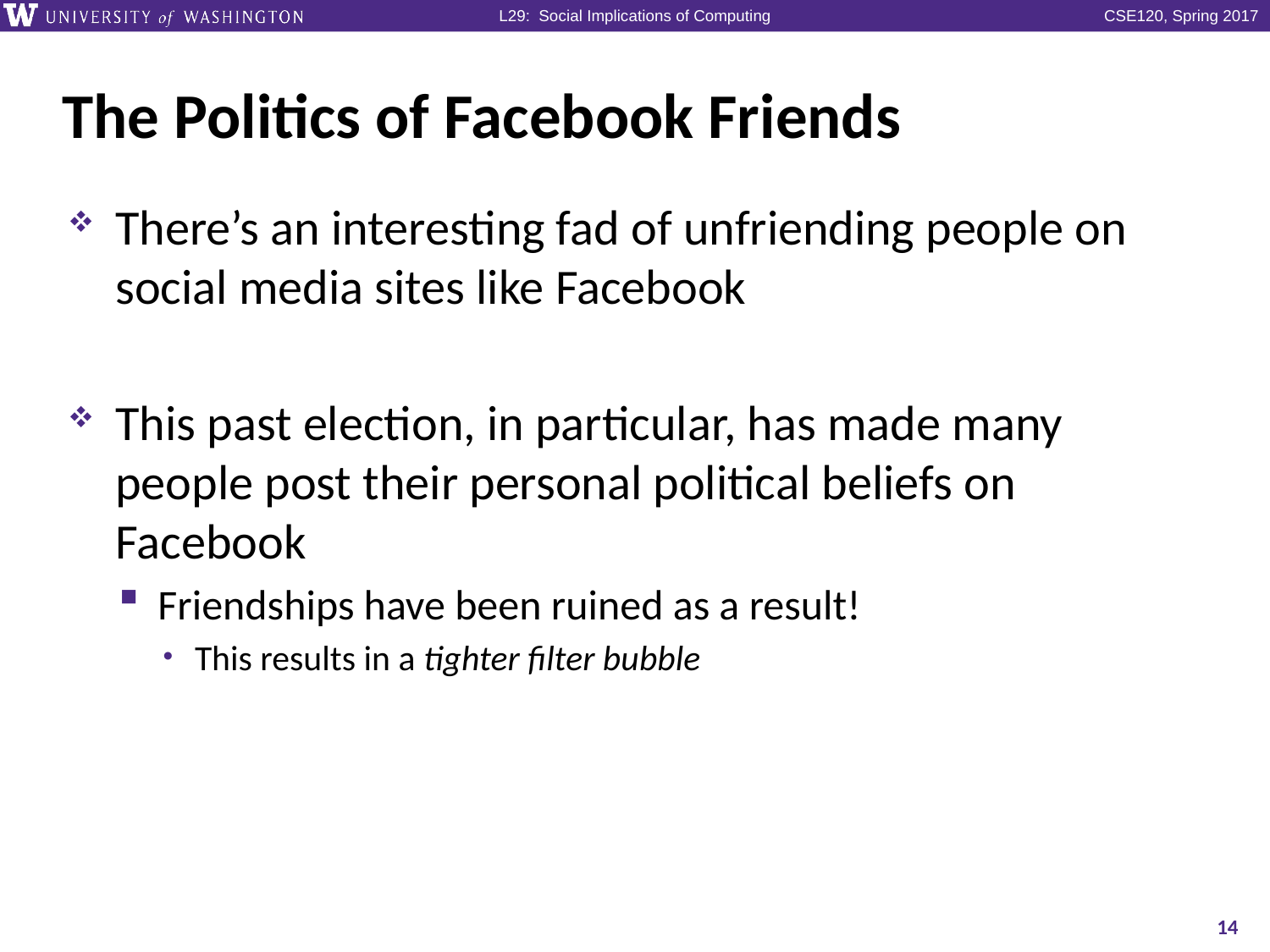

# The Politics of Facebook Friends
There’s an interesting fad of unfriending people on social media sites like Facebook

This past election, in particular, has made many people post their personal political beliefs on Facebook
Friendships have been ruined as a result!
This results in a tighter filter bubble

14